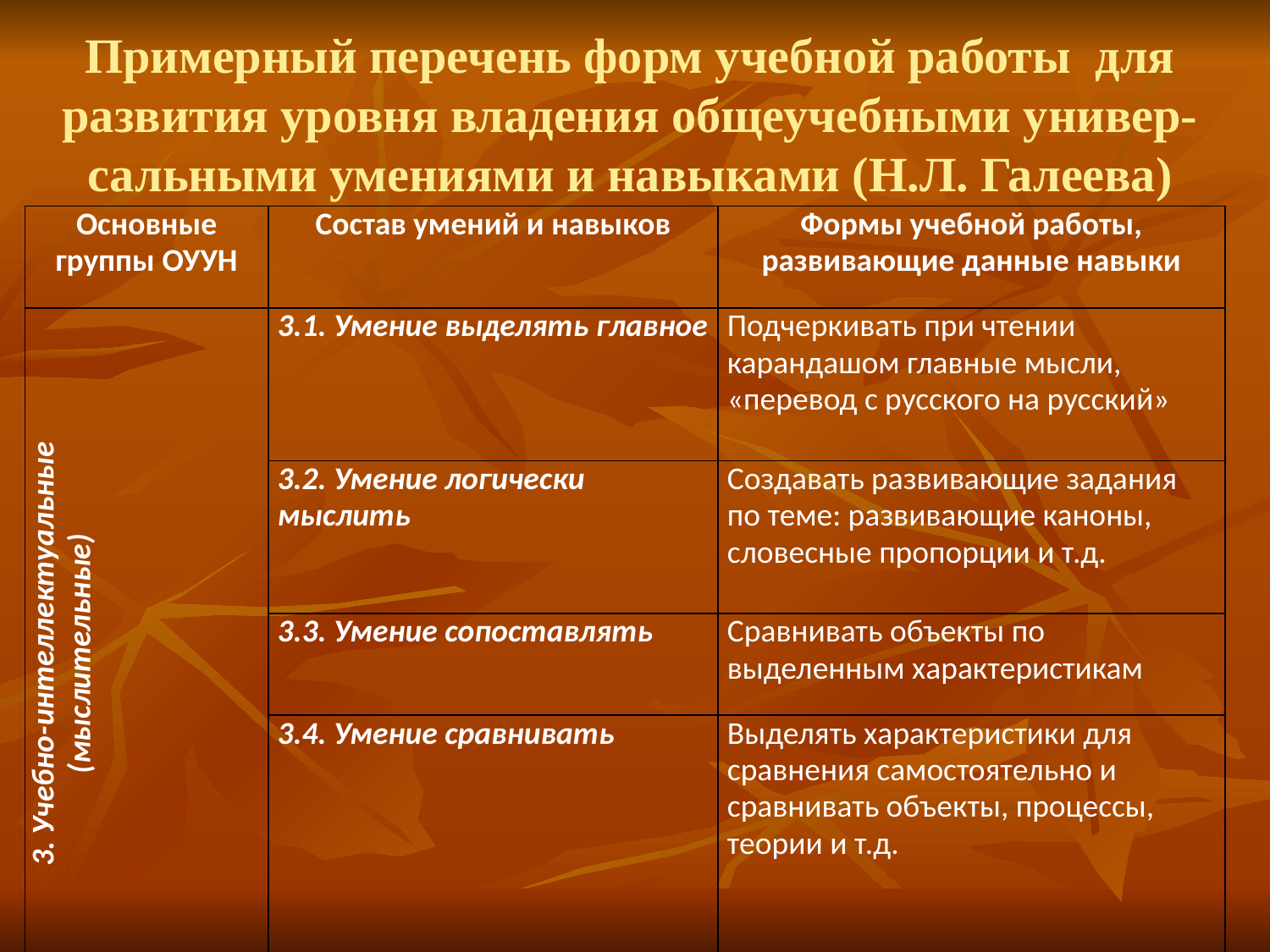

# Примерный перечень форм учебной работы  для развития уровня владения общеучебными универ-сальными умениями и навыками (Н.Л. Галеева)
| Основные группы ОУУН | Состав умений и навыков | Формы учебной работы, развивающие данные навыки |
| --- | --- | --- |
| 3. Учебно-интеллектуальные (мыслительные) | 3.1. Умение выделять главное | Подчеркивать при чтении карандашом главные мысли, «перевод с русского на русский» |
|  | 3.2. Умение логически мыслить | Создавать развивающие задания по теме: развивающие каноны, словесные пропорции и т.д. |
|  | 3.3. Умение сопоставлять | Сравнивать объекты по выделенным характеристикам |
|  | 3.4. Умение сравнивать | Выделять характеристики для сравнения самостоятельно и сравнивать объекты, процессы, теории и т.д. |